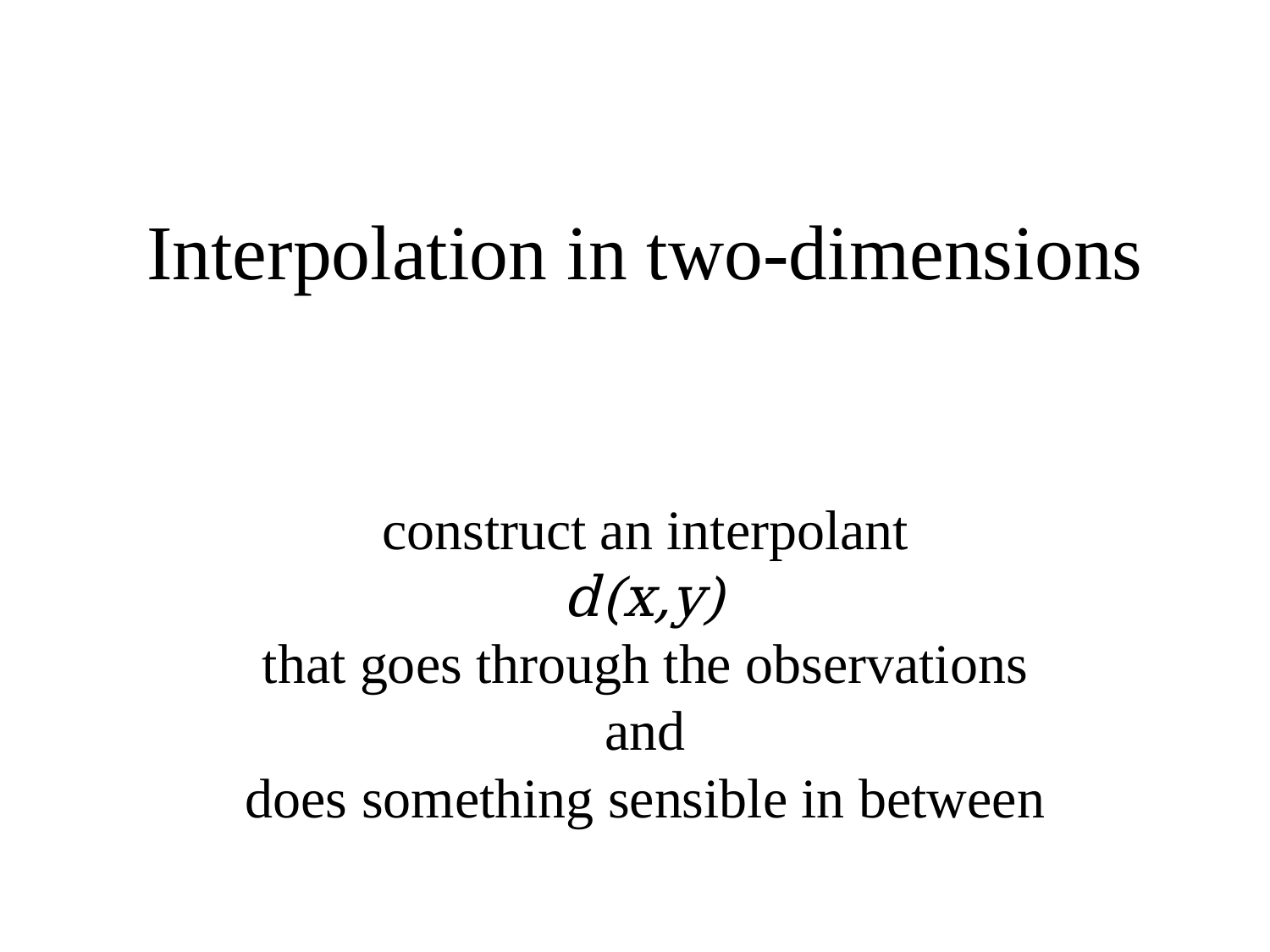

# Interpolation in two-dimensions
construct an interpolant
d(x,y)
that goes through the observations
and
does something sensible in between